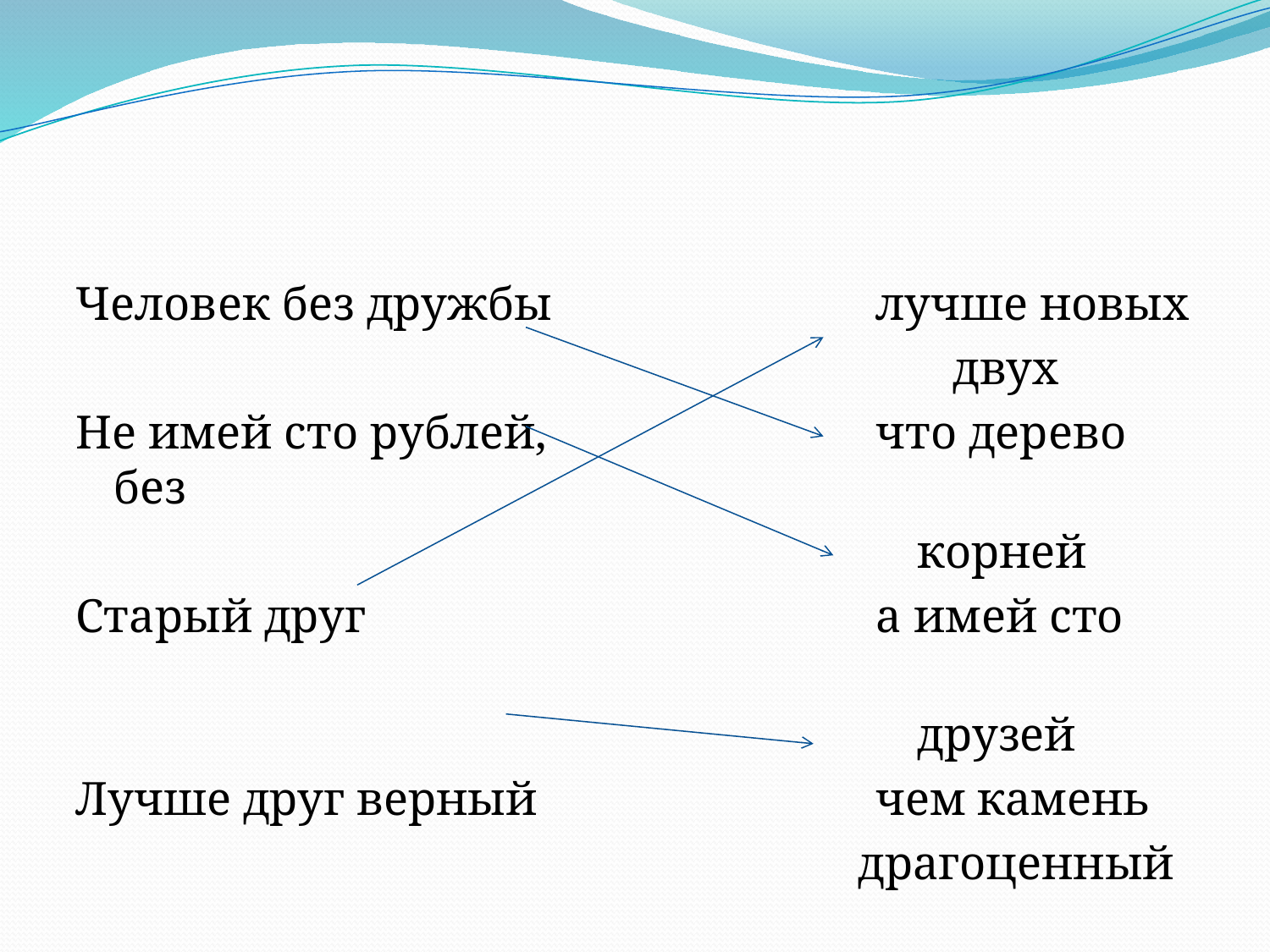

#
Человек без дружбы 			лучше новых
                                                                          двух
Не имей сто рублей, 			что дерево без
                                                                       корней
Старый друг  				а имей сто
                                                                       друзей
Лучше друг верный 			чем камень
                                                                  драгоценный